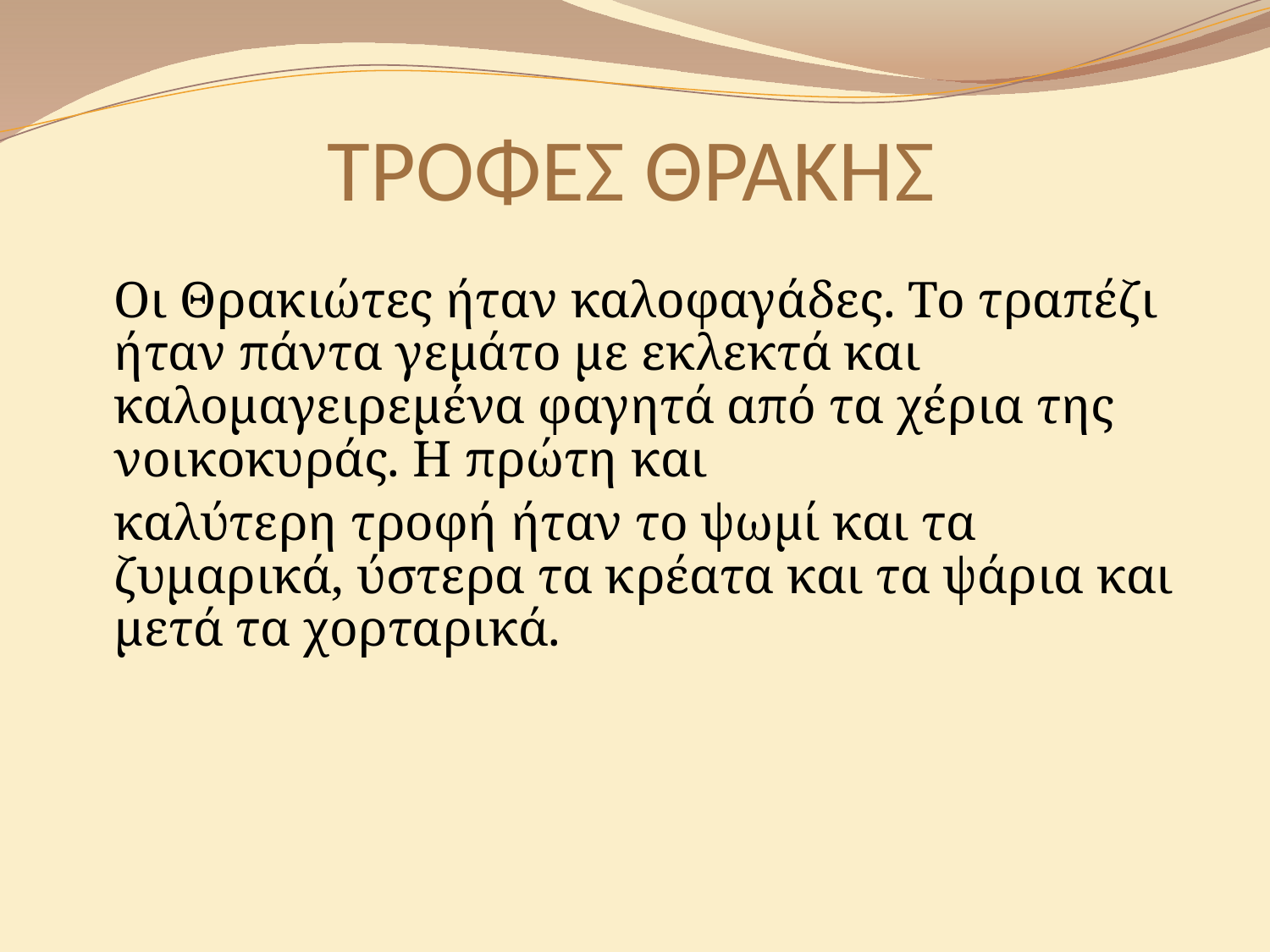

# ΤΡΟΦΕΣ ΘΡΑΚΗΣ
	Οι Θρακιώτες ήταν καλοφαγάδες. Το τραπέζι ήταν πάντα γεμάτο με εκλεκτά και καλομαγειρεμένα φαγητά από τα χέρια της νοικοκυράς. Η πρώτη και
	καλύτερη τροφή ήταν το ψωμί και τα ζυμαρικά, ύστερα τα κρέατα και τα ψάρια και μετά τα χορταρικά.